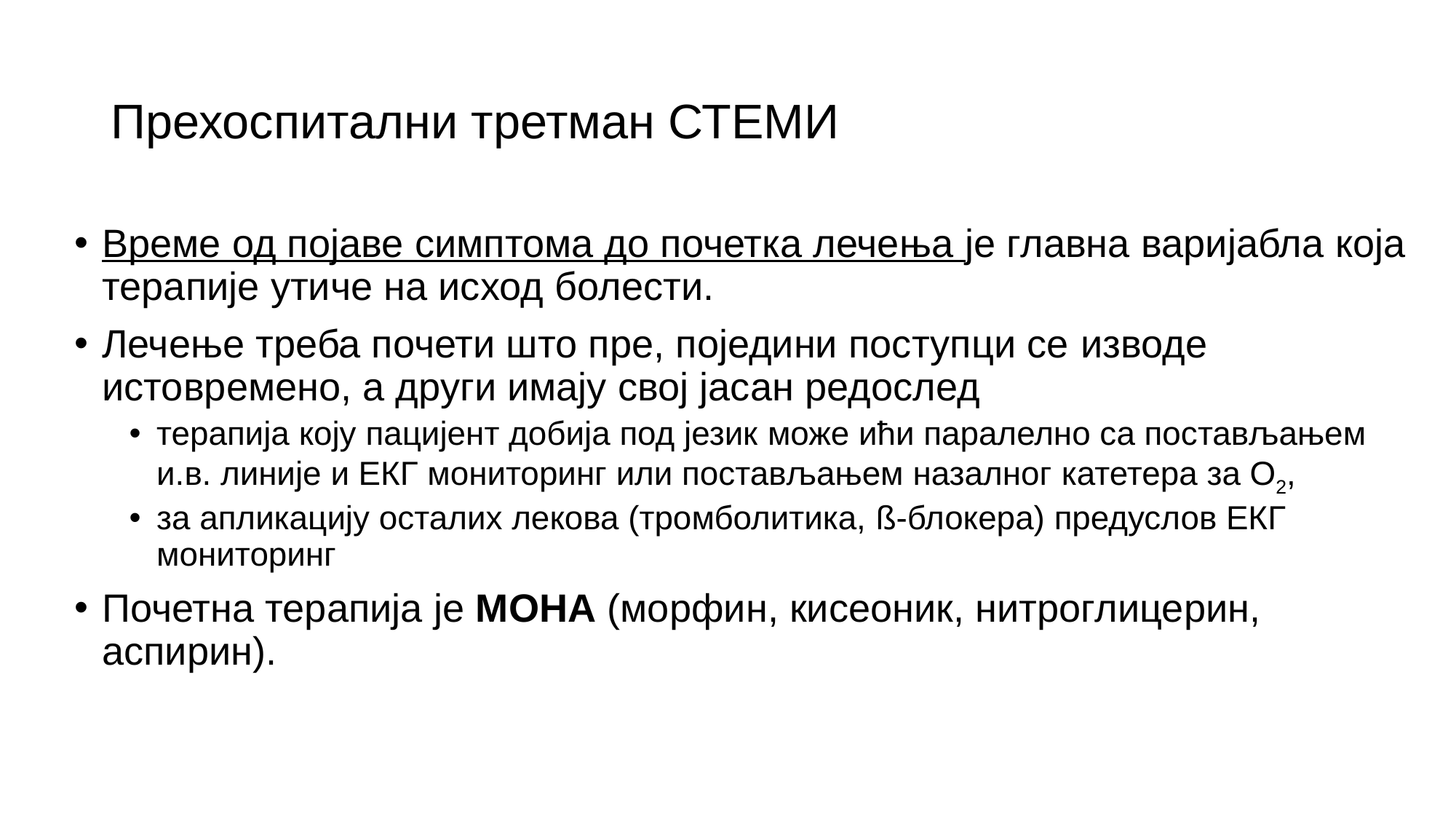

# Прехоспитални третман СТЕМИ
Време од појаве симптома до почетка лечења је главна варијабла која терапије утиче на исход болести.
Лечење треба почети што пре, поједини поступци се изводе истовремено, а други имају свој јасан редослед
терапија коју пацијент добија под језик може ићи паралелно са постављањем и.в. линије и ЕКГ мониторинг или постављањем назалног катетера за О2,
за апликацију осталих лекова (тромболитика, ß-блокера) предуслов ЕКГ мониторинг
Почетна терапија је МОНА (морфин, кисеоник, нитроглицерин, аспирин).